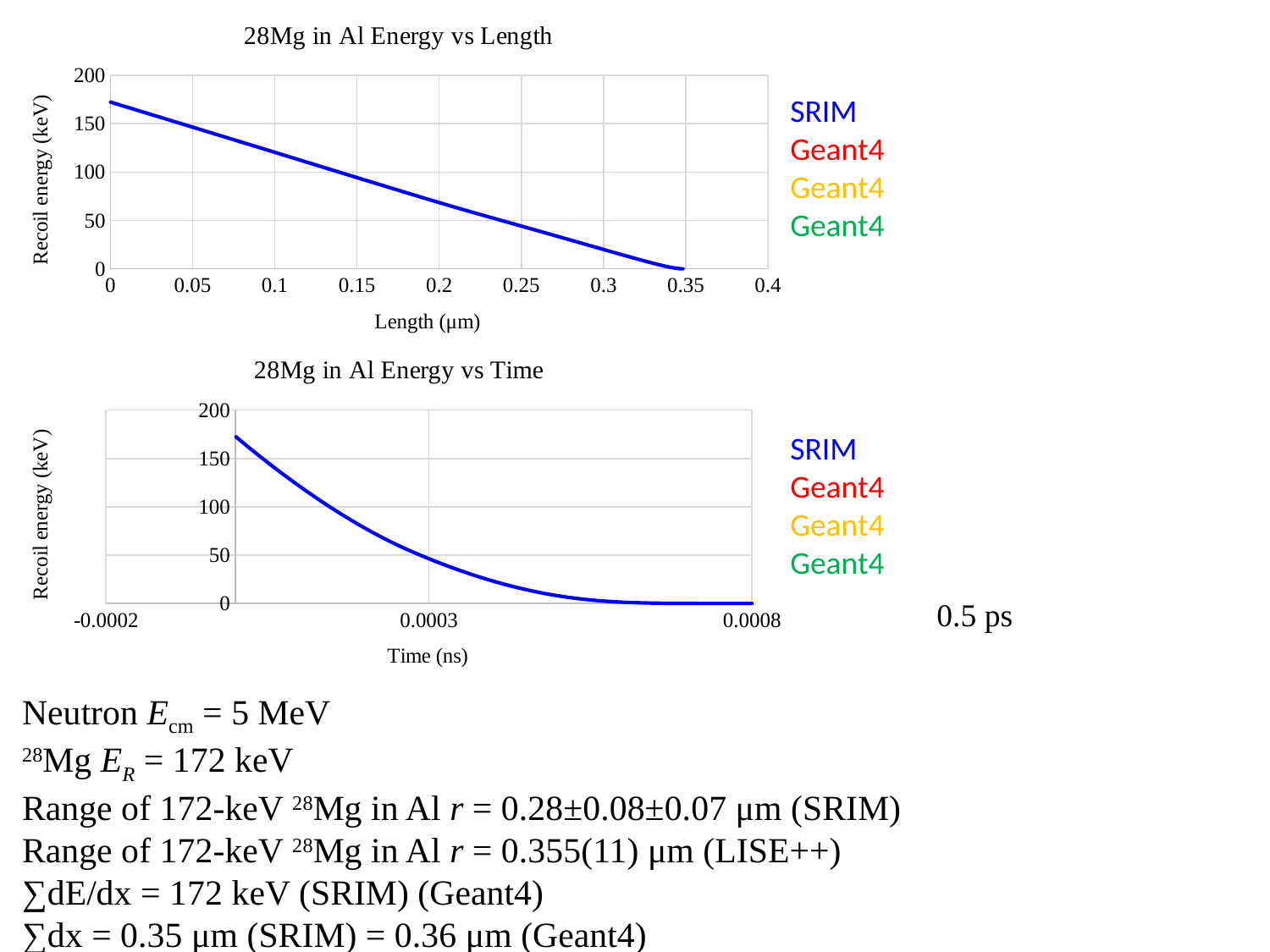

### Chart: 28Mg in Al Energy vs Length

| Category | 28Mg in Al3 | 28Mg in Al4 | 28Mg in Al5 | Brent |
|---|---|---|---|---|
SRIM
Geant4
Geant4
Geant4

### Chart: 28Mg in Al Energy vs Time

| Category | 28Mg in Al3 | 28Mg in Al4 | 28Mg in Al5 | Brent |
|---|---|---|---|---|
SRIM
Geant4
Geant4
Geant4
0.5 ps
Neutron Ecm = 5 MeV
28Mg ER = 172 keV
Range of 172-keV 28Mg in Al r = 0.28±0.08±0.07 μm (SRIM)
Range of 172-keV 28Mg in Al r = 0.355(11) μm (LISE++)
∑dE/dx = 172 keV (SRIM) (Geant4)
∑dx = 0.35 μm (SRIM) = 0.36 μm (Geant4)